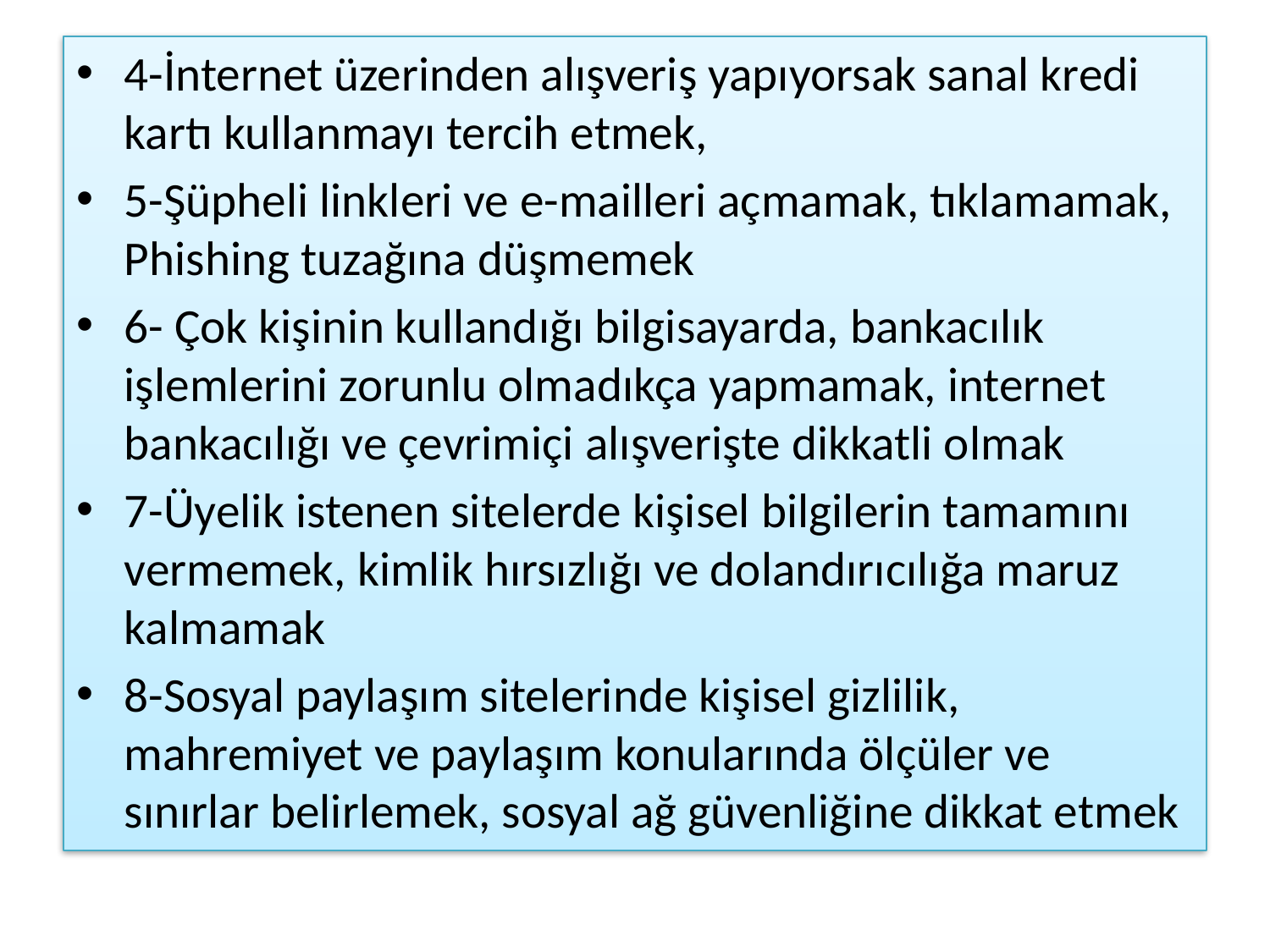

4-İnternet üzerinden alışveriş yapıyorsak sanal kredi kartı kullanmayı tercih etmek,
5-Şüpheli linkleri ve e-mailleri açmamak, tıklamamak, Phishing tuzağına düşmemek
6- Çok kişinin kullandığı bilgisayarda, bankacılık işlemlerini zorunlu olmadıkça yapmamak, internet bankacılığı ve çevrimiçi alışverişte dikkatli olmak
7-Üyelik istenen sitelerde kişisel bilgilerin tamamını vermemek, kimlik hırsızlığı ve dolandırıcılığa maruz kalmamak
8-Sosyal paylaşım sitelerinde kişisel gizlilik, mahremiyet ve paylaşım konularında ölçüler ve sınırlar belirlemek, sosyal ağ güvenliğine dikkat etmek